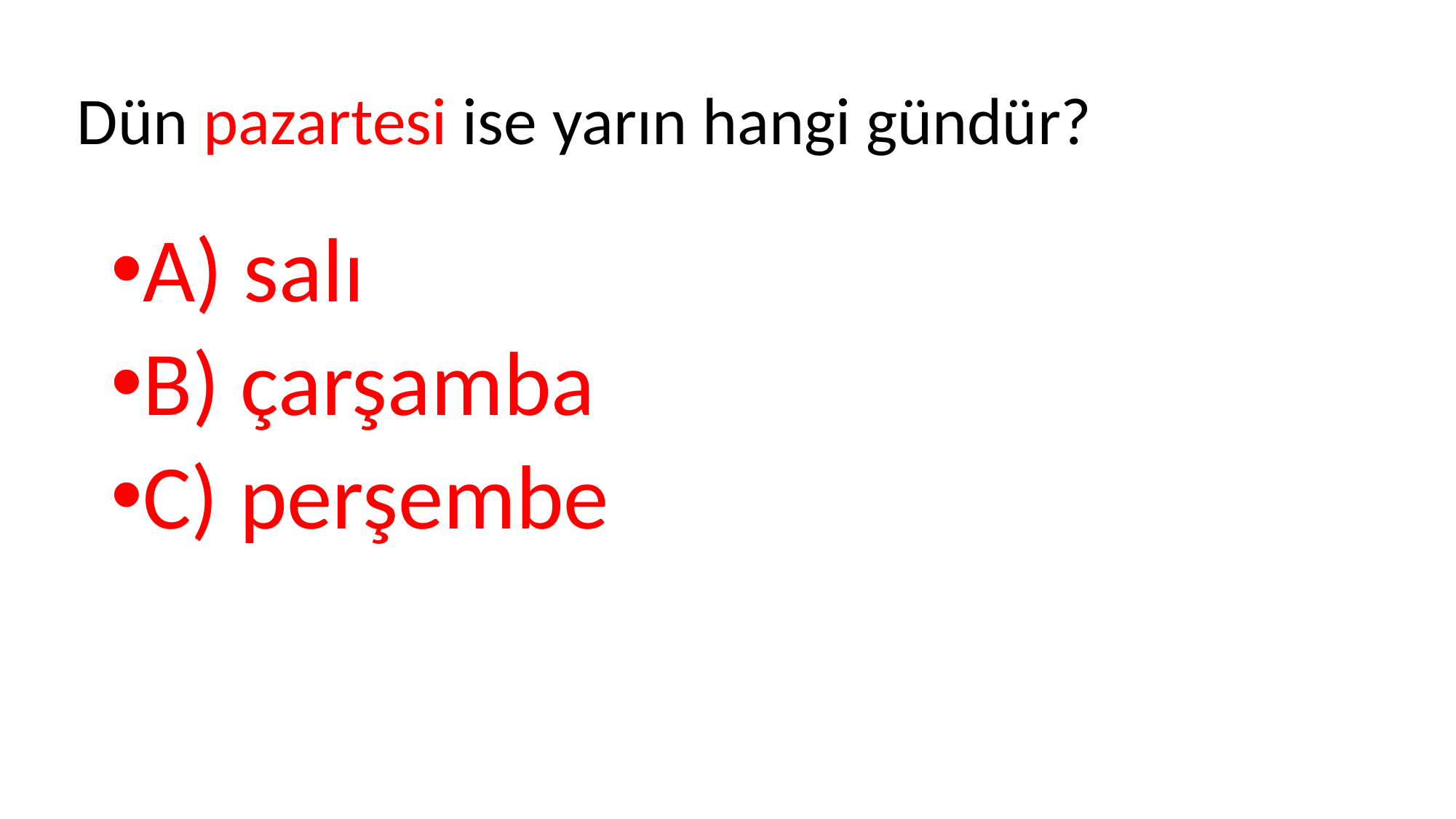

# Dün pazartesi ise yarın hangi gündür?
A) salı
B) çarşamba
C) perşembe